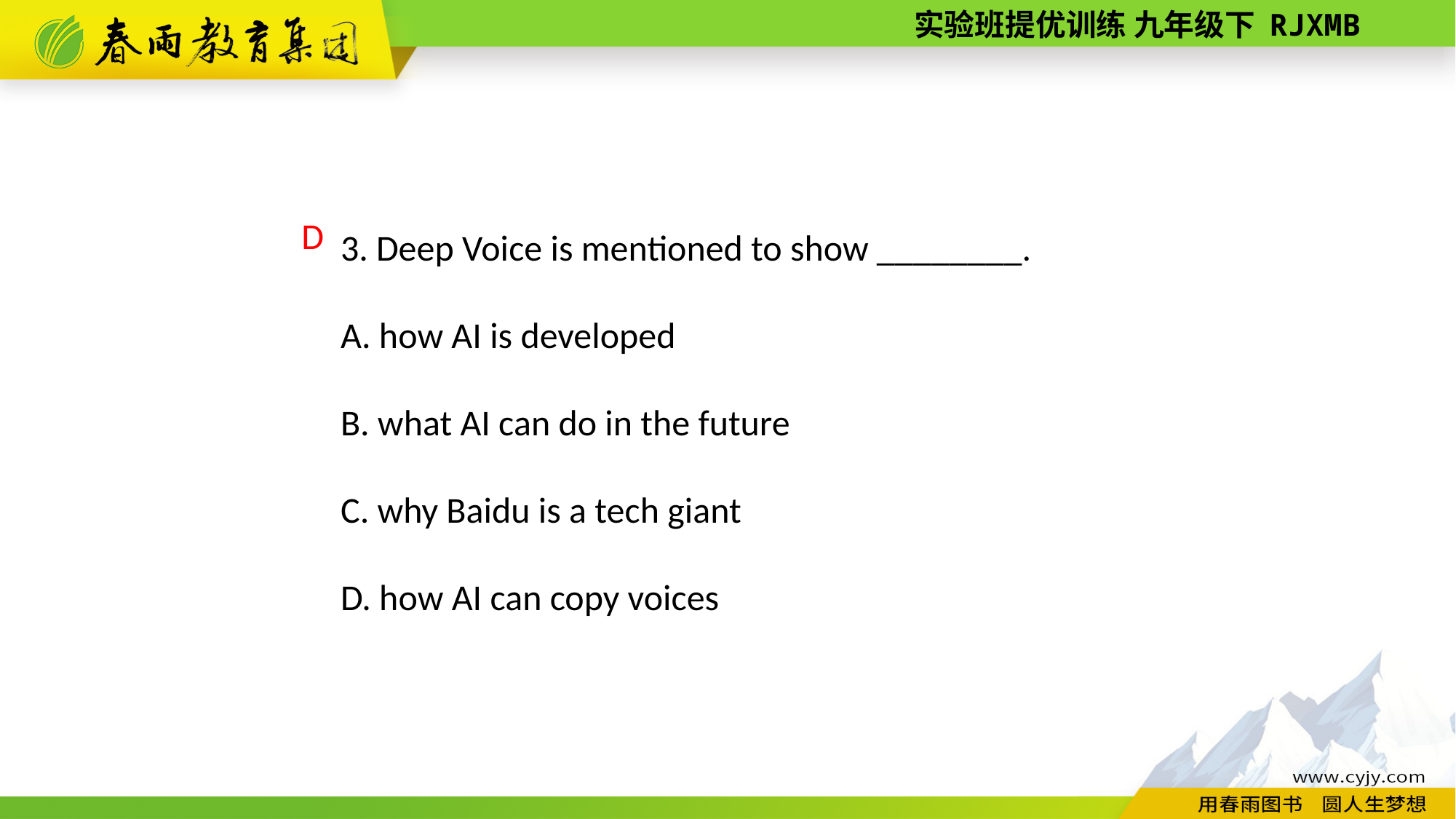

3. Deep Voice is mentioned to show ________.
A. how AI is developed
B. what AI can do in the future
C. why Baidu is a tech giant
D. how AI can copy voices
D